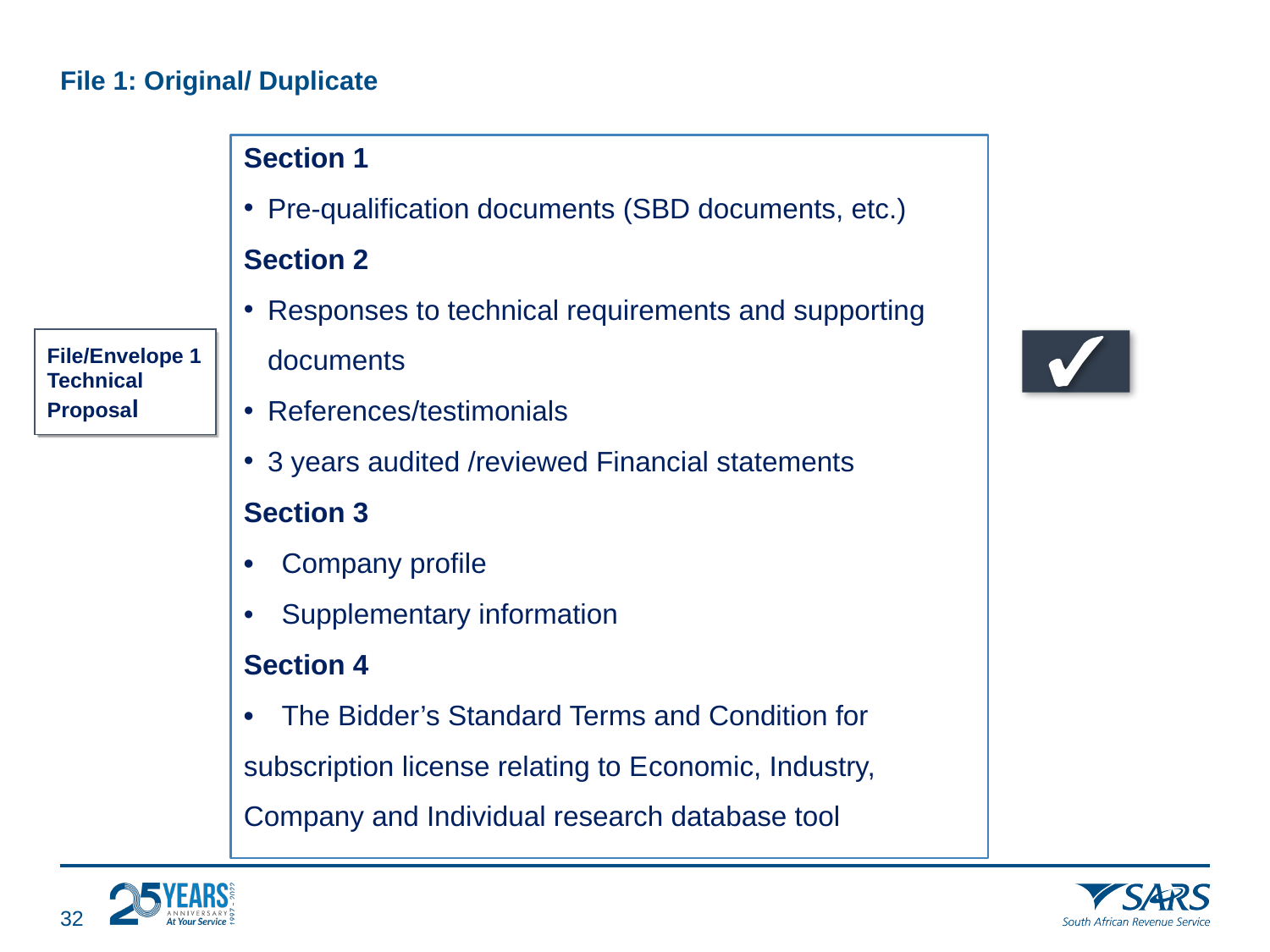

# File 1: Original/ Duplicate
Section 1
Pre-qualification documents (SBD documents, etc.)
Section 2
Responses to technical requirements and supporting documents
References/testimonials
3 years audited /reviewed Financial statements
Section 3
•	Company profile
•	Supplementary information
Section 4
•	The Bidder’s Standard Terms and Condition for subscription license relating to Economic, Industry, Company and Individual research database tool

File/Envelope 1
Technical
Proposal

32